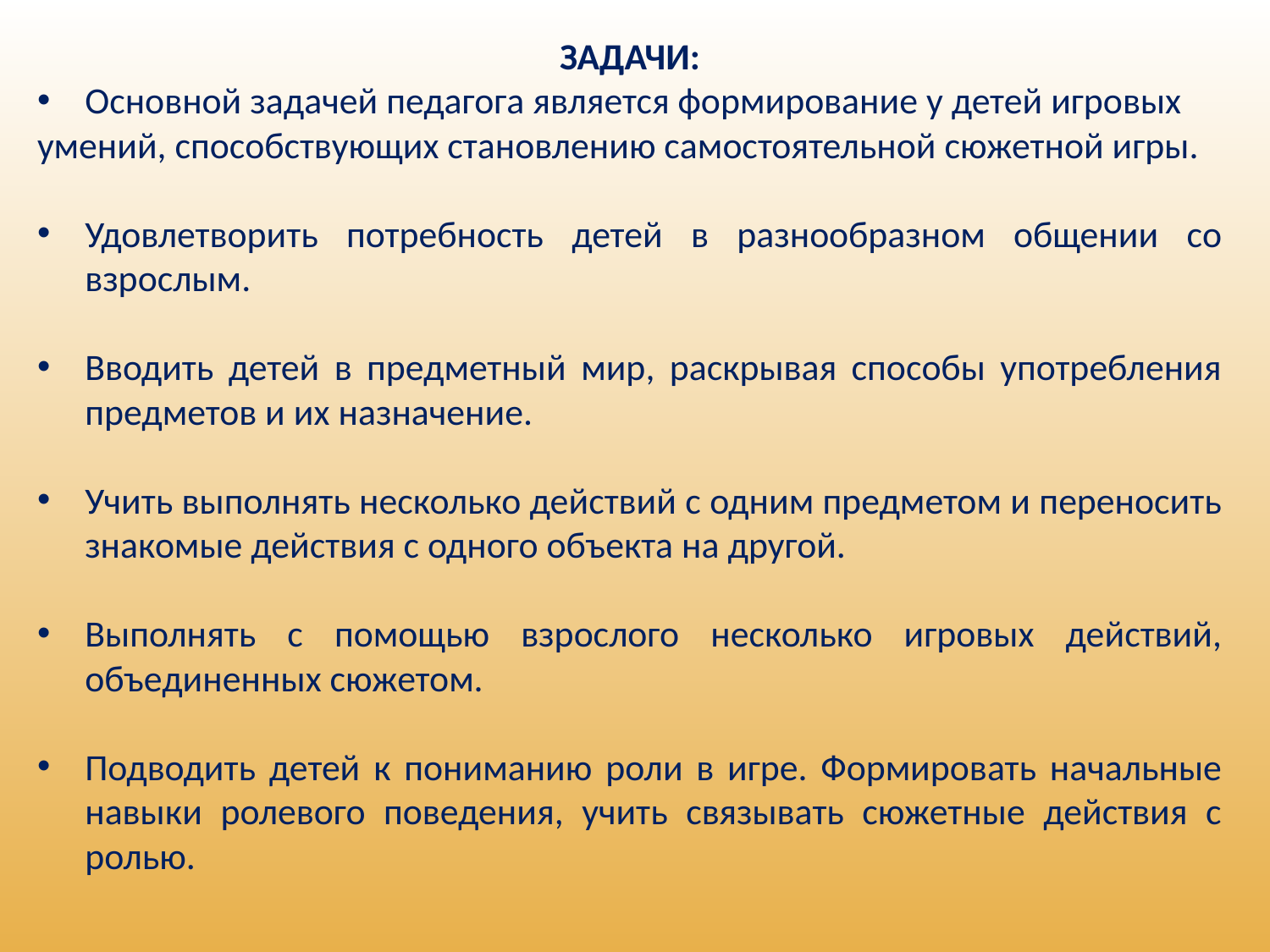

ЗАДАЧИ:
Основной задачей педагога является формирование у детей игровых
умений, способствующих становлению самостоятельной сюжетной игры.

Удовлетворить потребность детей в разнообразном общении со взрослым.

Вводить детей в предметный мир, раскрывая способы употребления предметов и их назначение.

Учить выполнять несколько действий с одним предметом и переносить знакомые действия с одного объекта на другой.

Выполнять с помощью взрослого несколько игровых действий, объединенных сюжетом.

Подводить детей к пониманию роли в игре. Формировать начальные навыки ролевого поведения, учить связывать сюжетные действия с ролью.